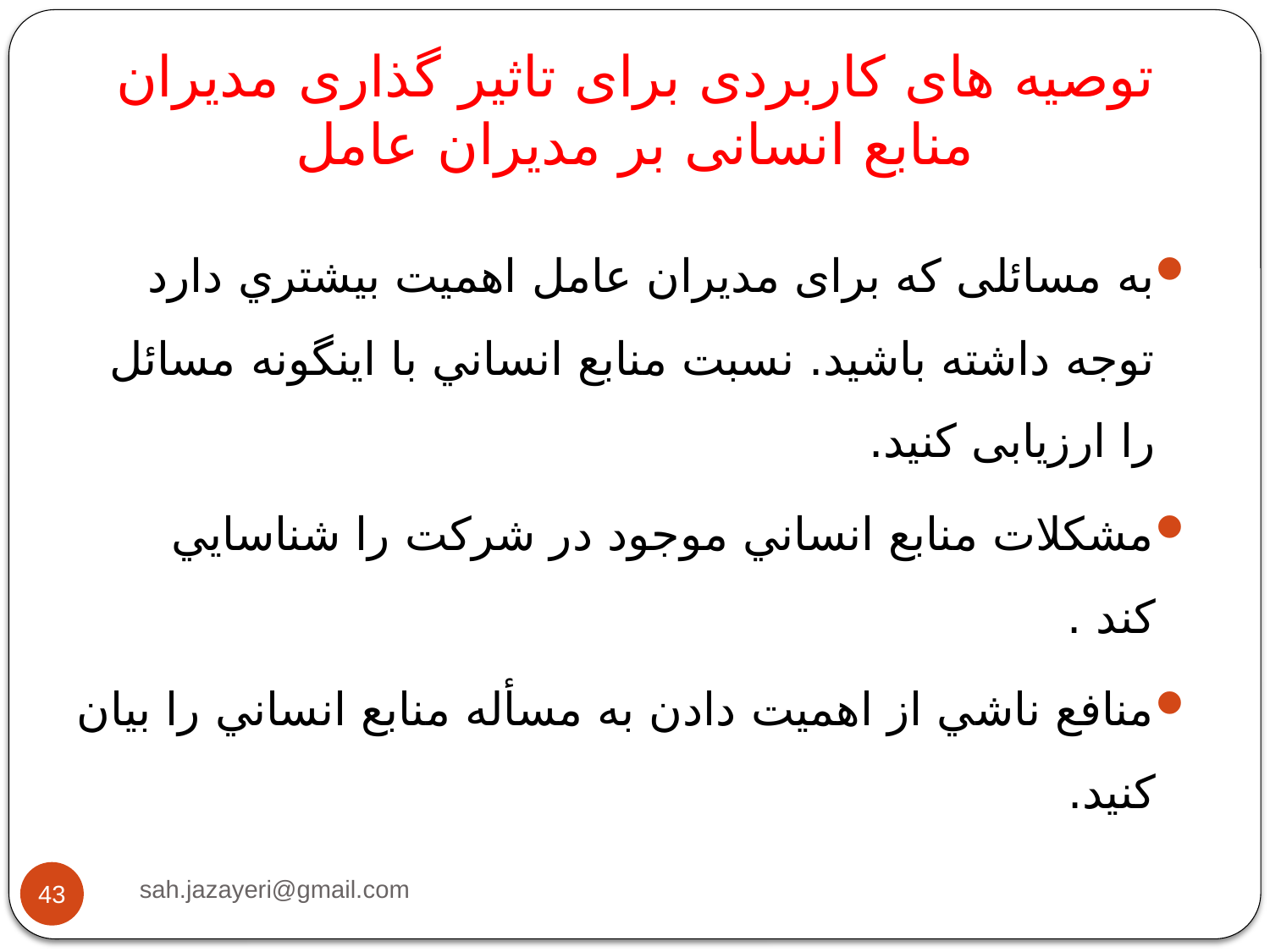

توصیه های کاربردی برای تاثیر گذاری مدیران منابع انسانی بر مدیران عامل
به مسائلی که برای مديران عامل اهميت بيشتري دارد توجه داشته باشید. نسبت منابع انساني با اينگونه مسائل را ارزیابی کنید.
مشكلات منابع انساني موجود در شركت را شناسايي كند .
منافع ناشي از اهميت دادن به مسأله منابع انساني را بیان کنید.
sah.jazayeri@gmail.com
43